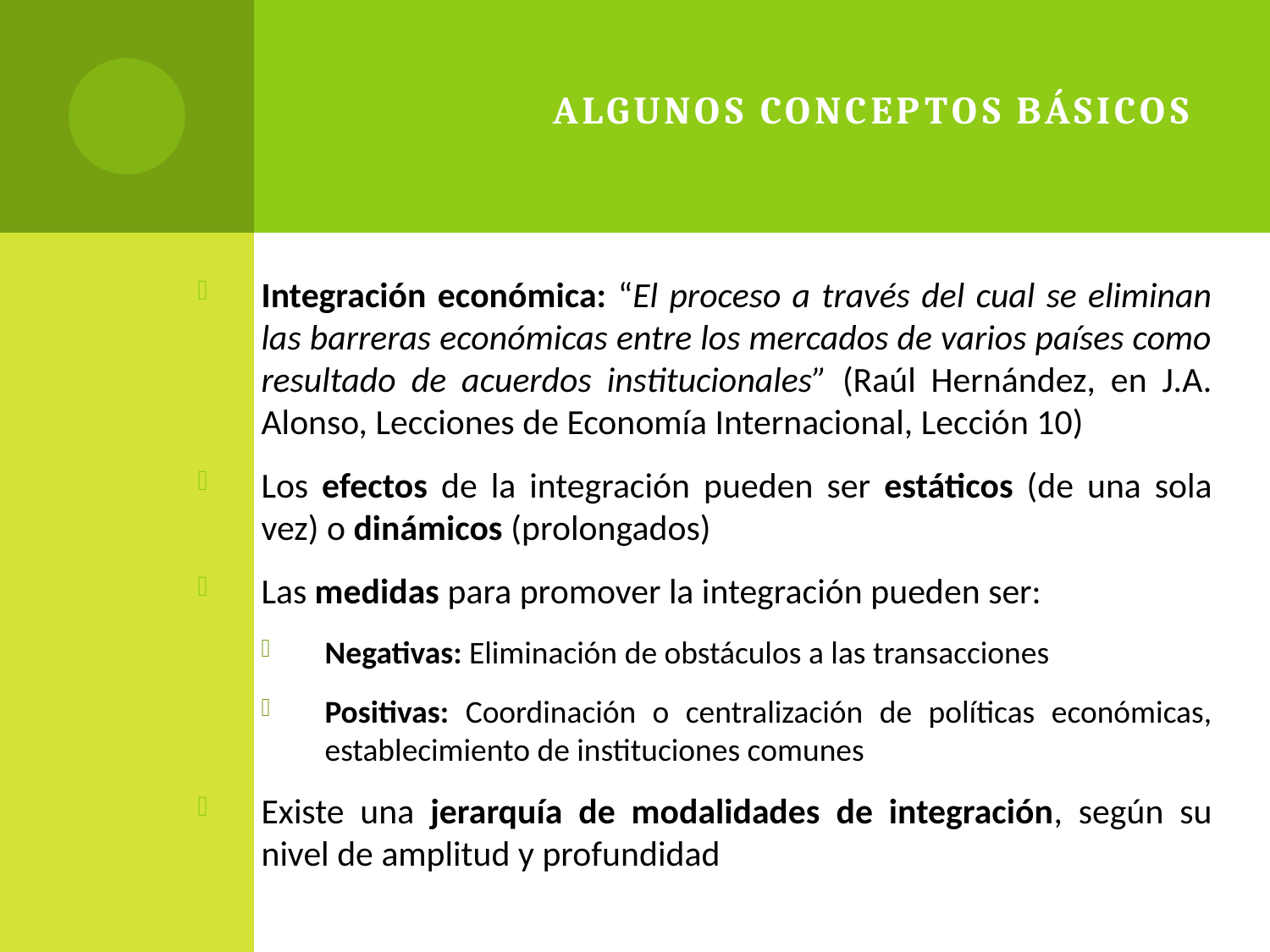

# Algunos conceptos básicos
Integración económica: “El proceso a través del cual se eliminan las barreras económicas entre los mercados de varios países como resultado de acuerdos institucionales” (Raúl Hernández, en J.A. Alonso, Lecciones de Economía Internacional, Lección 10)
Los efectos de la integración pueden ser estáticos (de una sola vez) o dinámicos (prolongados)
Las medidas para promover la integración pueden ser:
Negativas: Eliminación de obstáculos a las transacciones
Positivas: Coordinación o centralización de políticas económicas, establecimiento de instituciones comunes
Existe una jerarquía de modalidades de integración, según su nivel de amplitud y profundidad